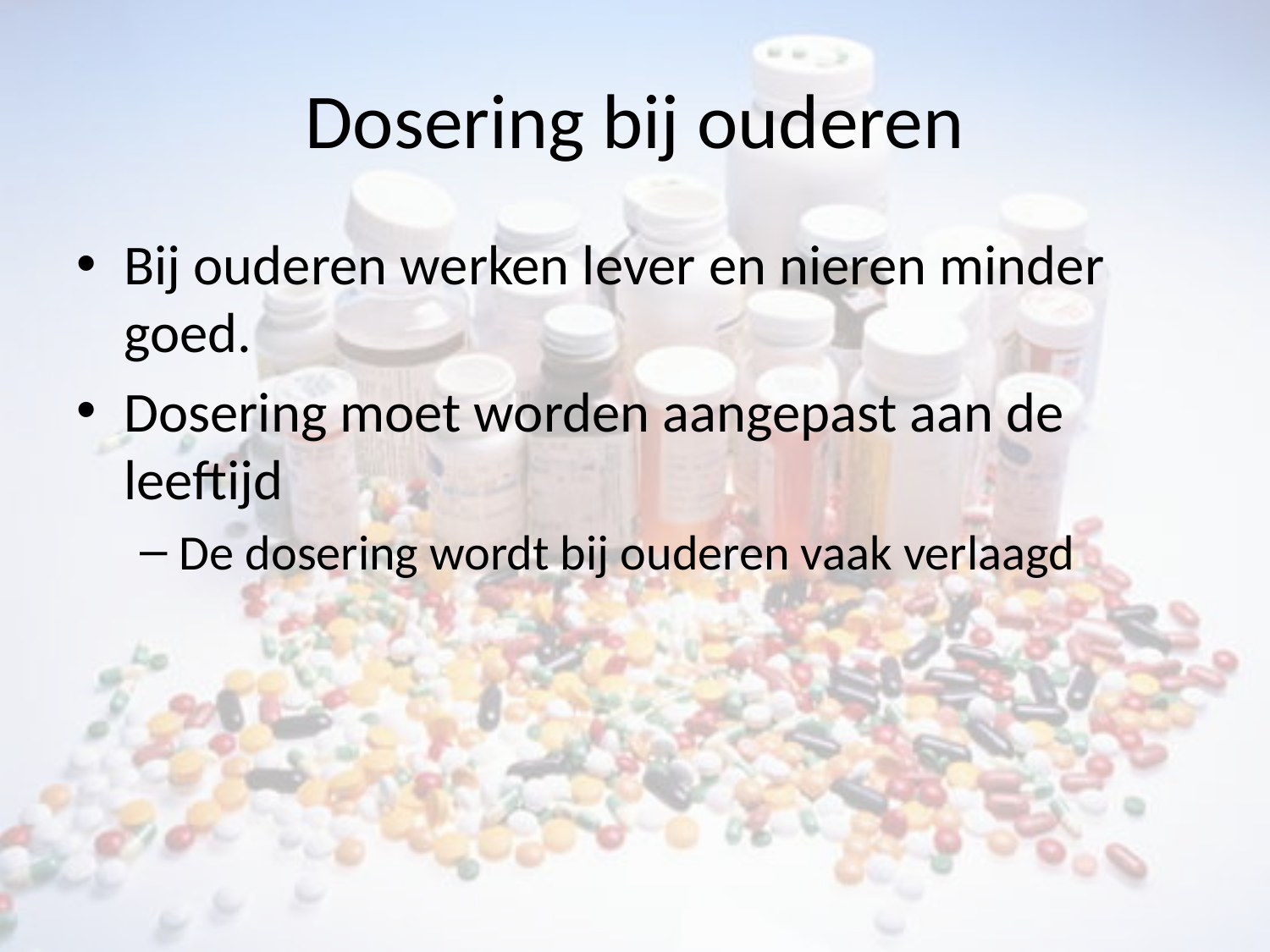

# Dosering bij ouderen
Bij ouderen werken lever en nieren minder goed.
Dosering moet worden aangepast aan de leeftijd
De dosering wordt bij ouderen vaak verlaagd